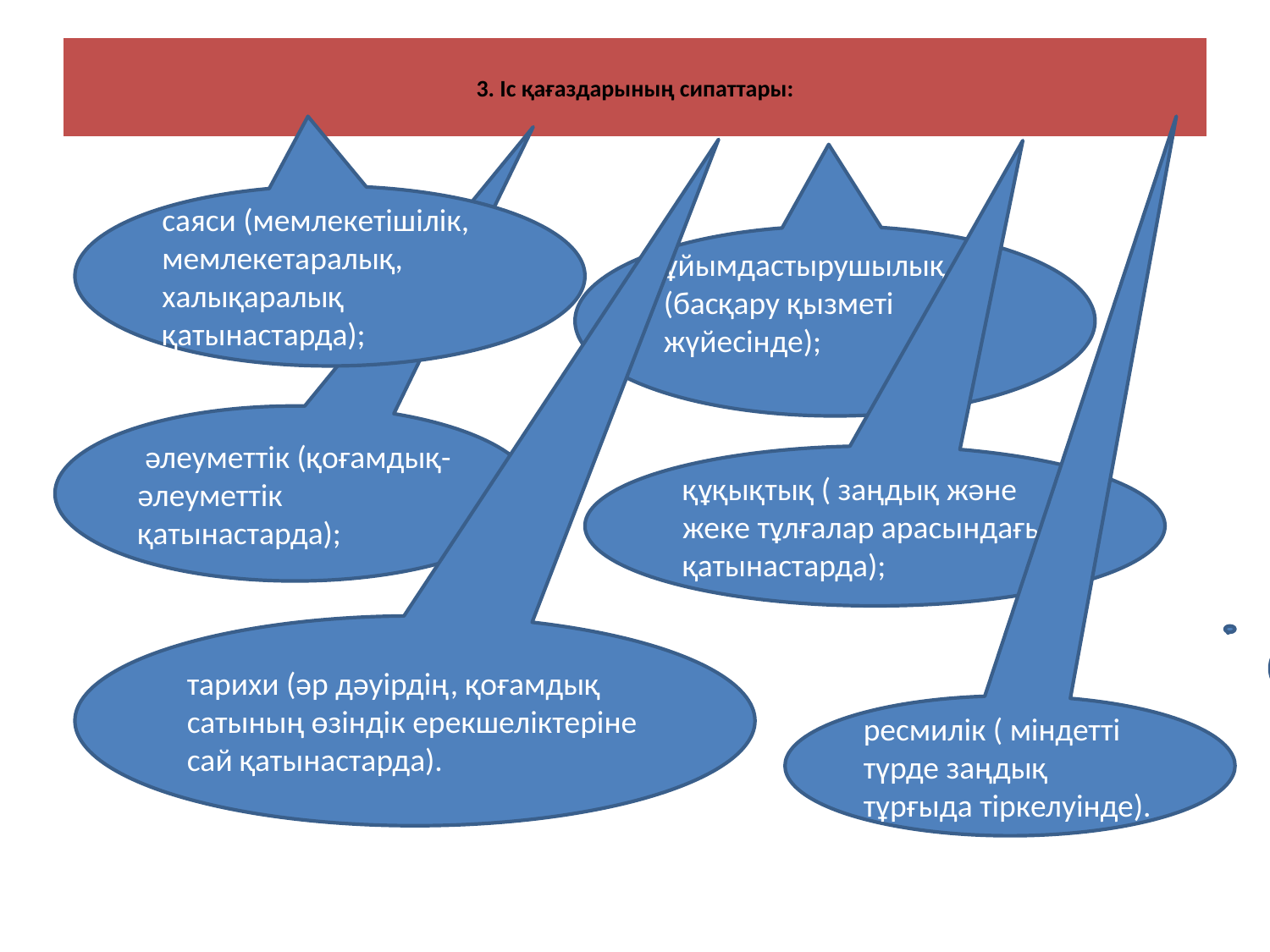

# 3. Іс қағаздарының сипаттары:
саяси (мемлекетішілік, мемлекетаралық, халықаралық қатынастарда);

ұйымдастырушылық (басқару қызметі жүйесінде);

 әлеуметтік (қоғамдық-әлеуметтік қатынастарда);
құқықтық ( заңдық және жеке тұлғалар арасындағы қатынастарда);

тарихи (әр дәуірдің, қоғамдық сатының өзіндік ерекшеліктеріне сай қатынастарда).

ресмилік ( міндетті түрде заңдық тұрғыда тіркелуінде).